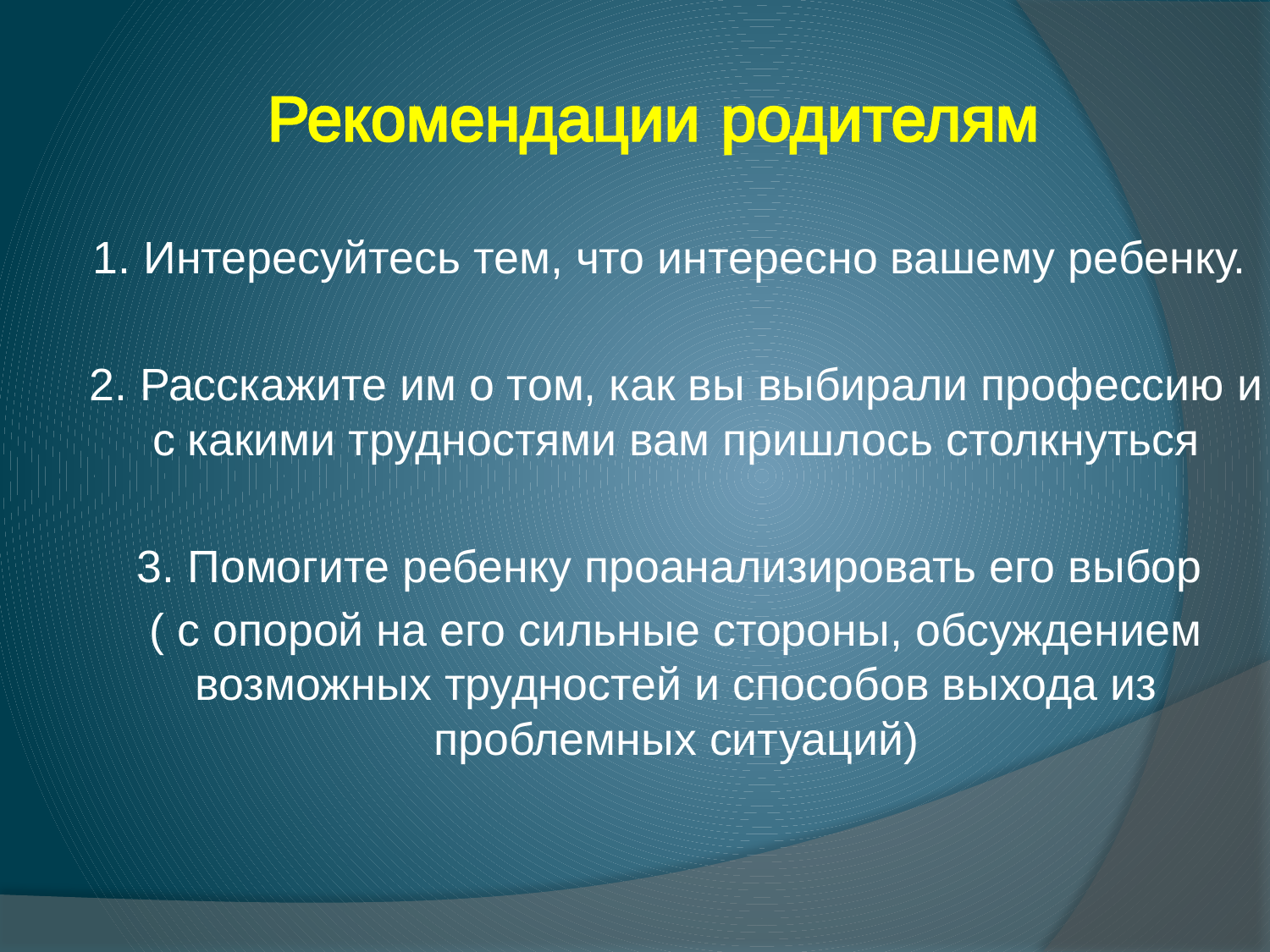

# Рекомендации родителям
1. Интересуйтесь тем, что интересно вашему ребенку.

2. Расскажите им о том, как вы выбирали профессию и с какими трудностями вам пришлось столкнуться

3. Помогите ребенку проанализировать его выбор
( с опорой на его сильные стороны, обсуждением возможных трудностей и способов выхода из проблемных ситуаций)